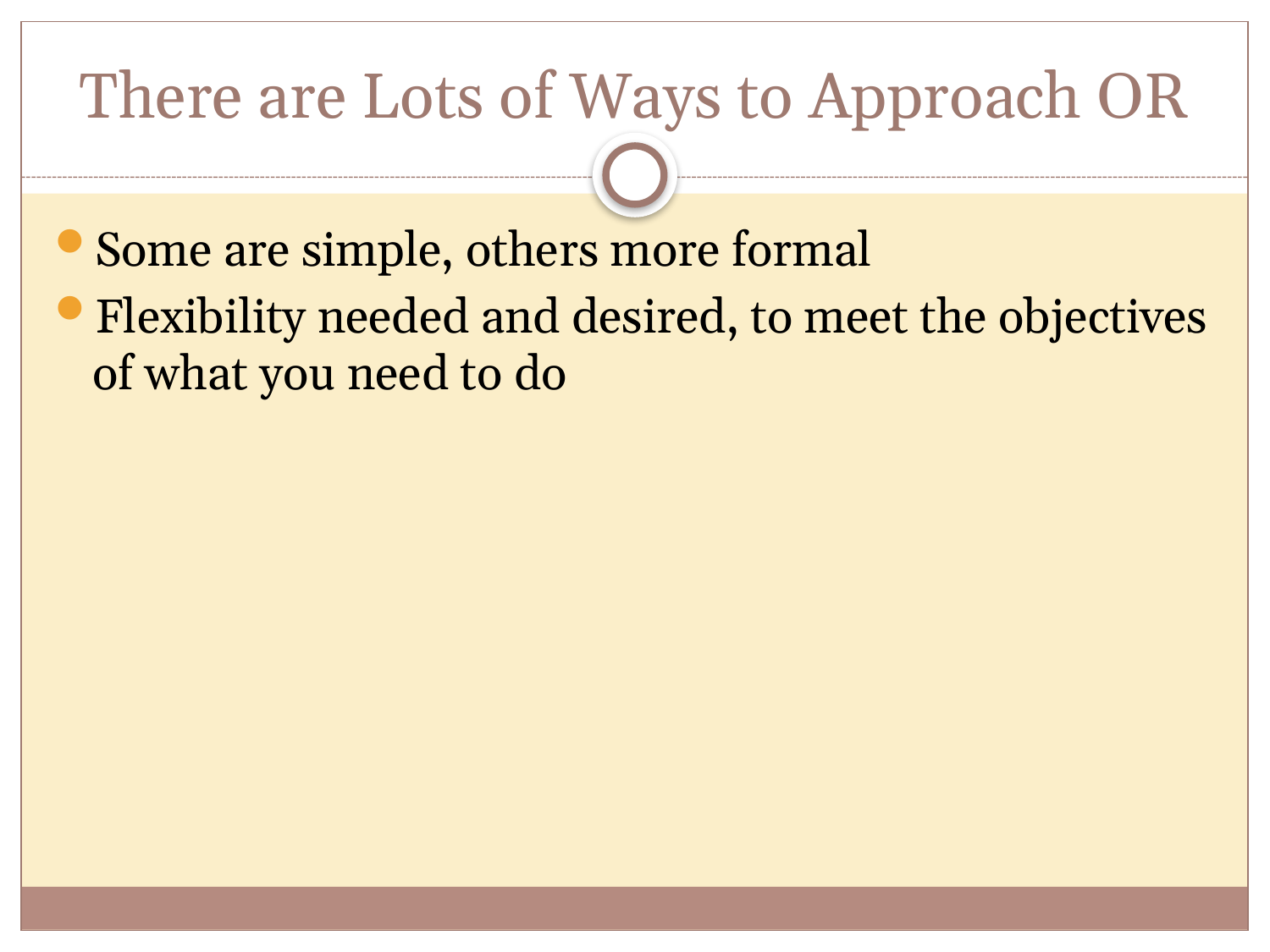

# There are Lots of Ways to Approach OR
Some are simple, others more formal
Flexibility needed and desired, to meet the objectives of what you need to do